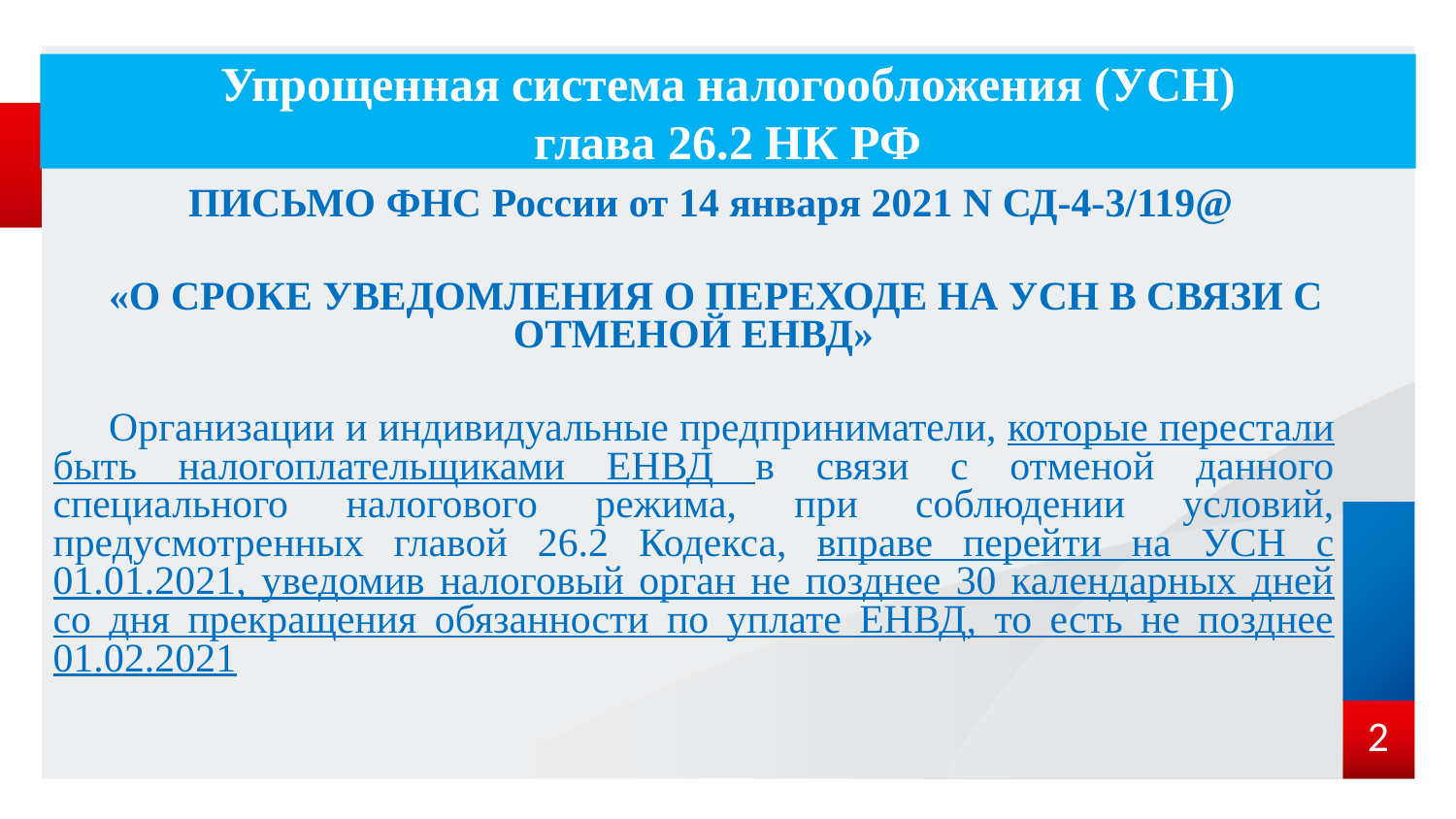

# Упрощенная система налогообложения (УСН) глава 26.2 НК РФ
ПИСЬМО ФНС России от 14 января 2021 N СД-4-3/119@

«О СРОКЕ УВЕДОМЛЕНИЯ О ПЕРЕХОДЕ НА УСН В СВЯЗИ С ОТМЕНОЙ ЕНВД»

 Организации и индивидуальные предприниматели, которые перестали быть налогоплательщиками ЕНВД в связи с отменой данного специального налогового режима, при соблюдении условий, предусмотренных главой 26.2 Кодекса, вправе перейти на УСН с 01.01.2021, уведомив налоговый орган не позднее 30 календарных дней со дня прекращения обязанности по уплате ЕНВД, то есть не позднее 01.02.2021

2